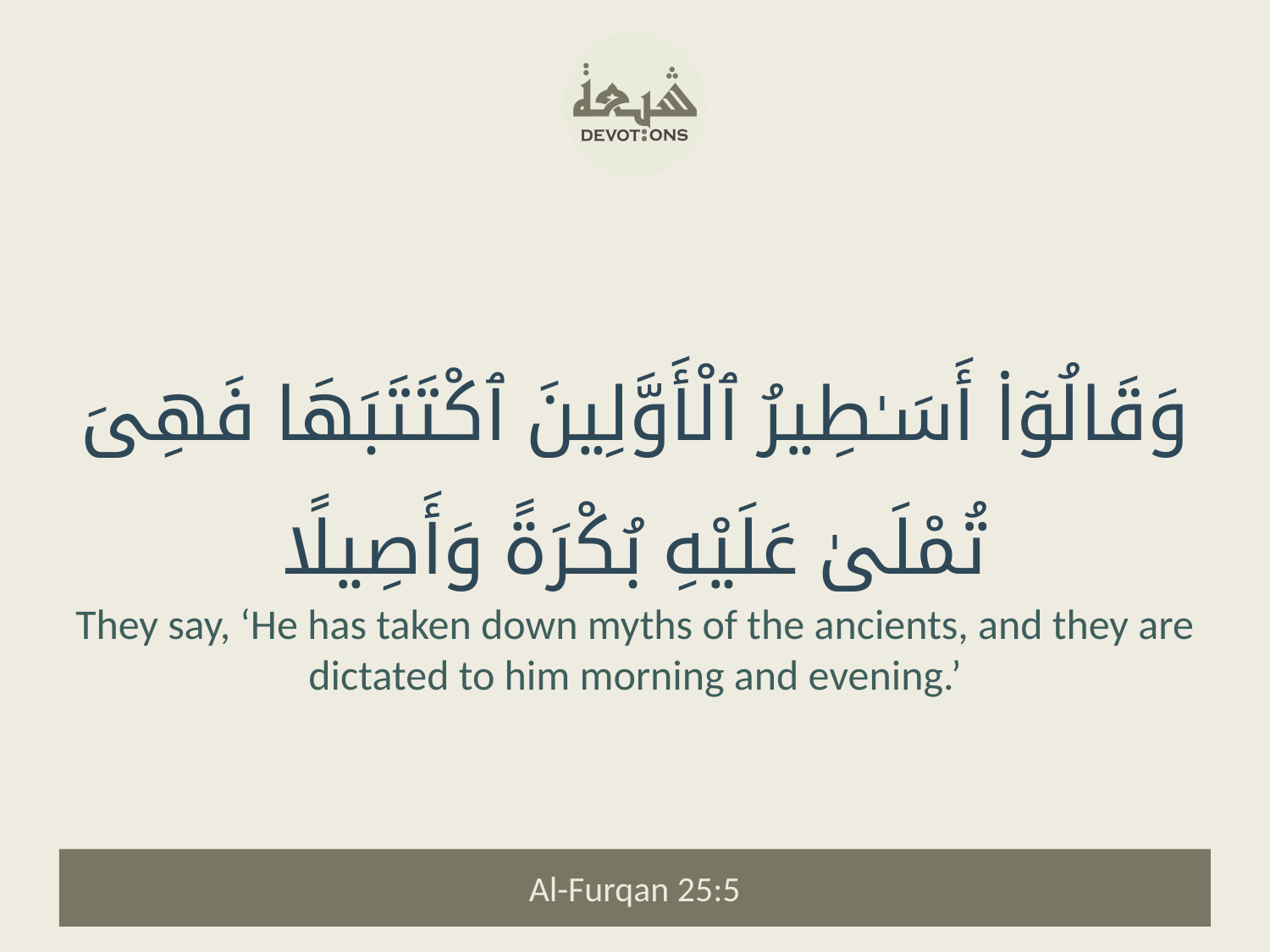

وَقَالُوٓا۟ أَسَـٰطِيرُ ٱلْأَوَّلِينَ ٱكْتَتَبَهَا فَهِىَ تُمْلَىٰ عَلَيْهِ بُكْرَةً وَأَصِيلًا
They say, ‘He has taken down myths of the ancients, and they are dictated to him morning and evening.’
Al-Furqan 25:5